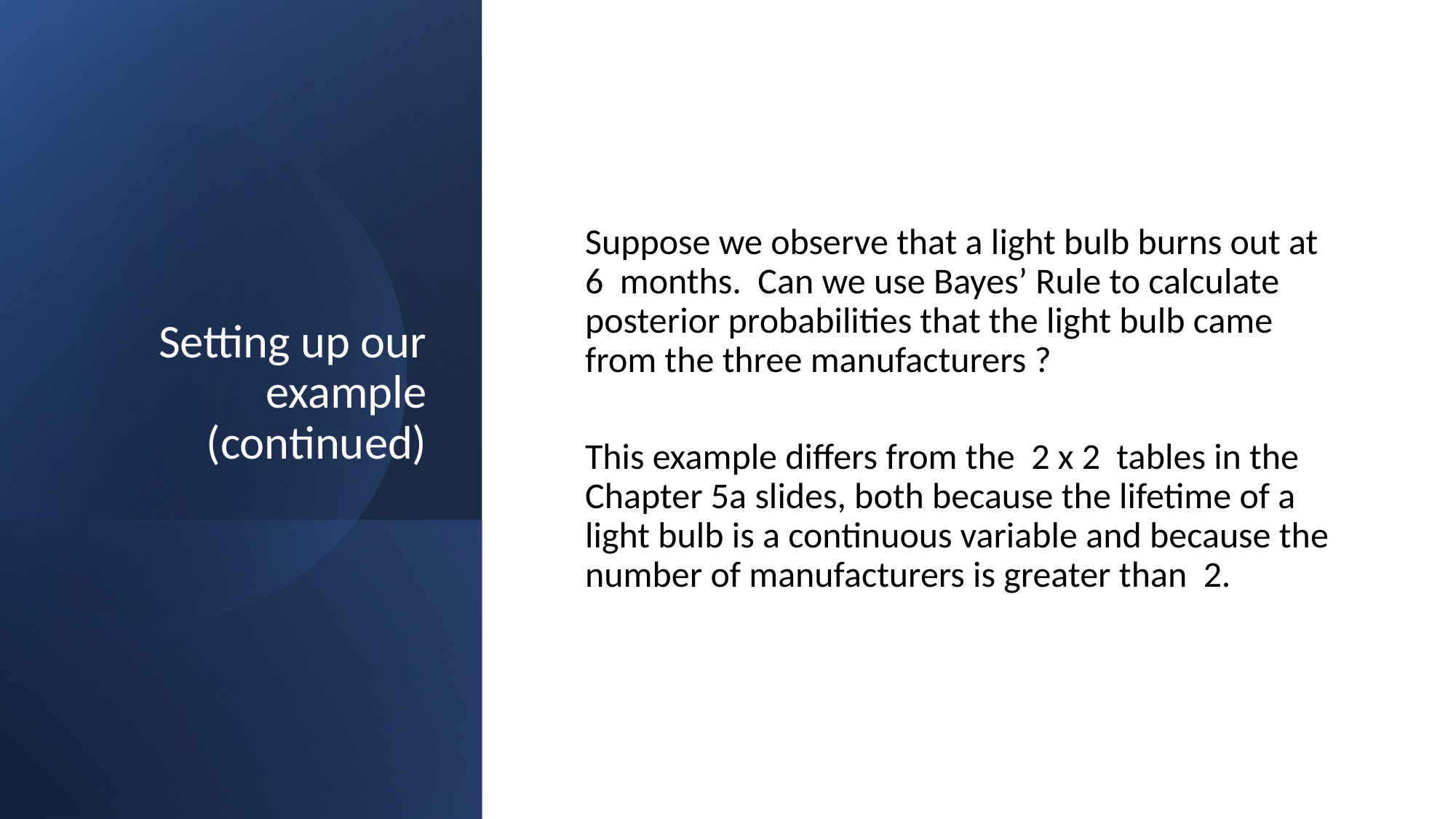

# Setting up our example (continued)
Suppose we observe that a light bulb burns out at  6  months.  Can we use Bayes’ Rule to calculate posterior probabilities that the light bulb came from the three manufacturers ?

This example differs from the  2 x 2  tables in the Chapter 5a slides, both because the lifetime of a light bulb is a continuous variable and because the number of manufacturers is greater than  2.